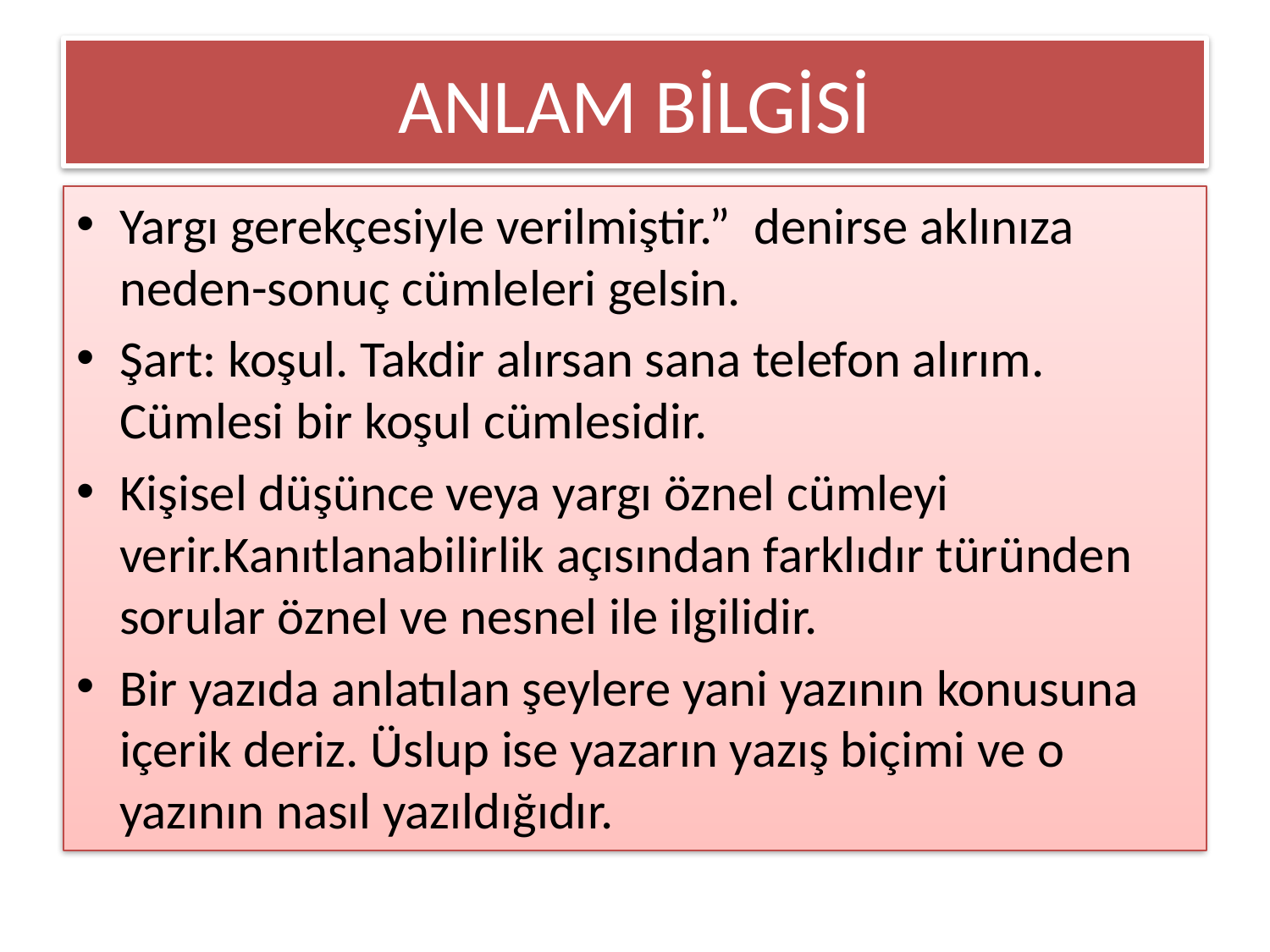

# ANLAM BİLGİSİ
Yargı gerekçesiyle verilmiştir.”  denirse aklınıza neden-sonuç cümleleri gelsin.
Şart: koşul. Takdir alırsan sana telefon alırım. Cümlesi bir koşul cümlesidir.
Kişisel düşünce veya yargı öznel cümleyi verir.Kanıtlanabilirlik açısından farklıdır türünden sorular öznel ve nesnel ile ilgilidir.
Bir yazıda anlatılan şeylere yani yazının konusuna içerik deriz. Üslup ise yazarın yazış biçimi ve o yazının nasıl yazıldığıdır.